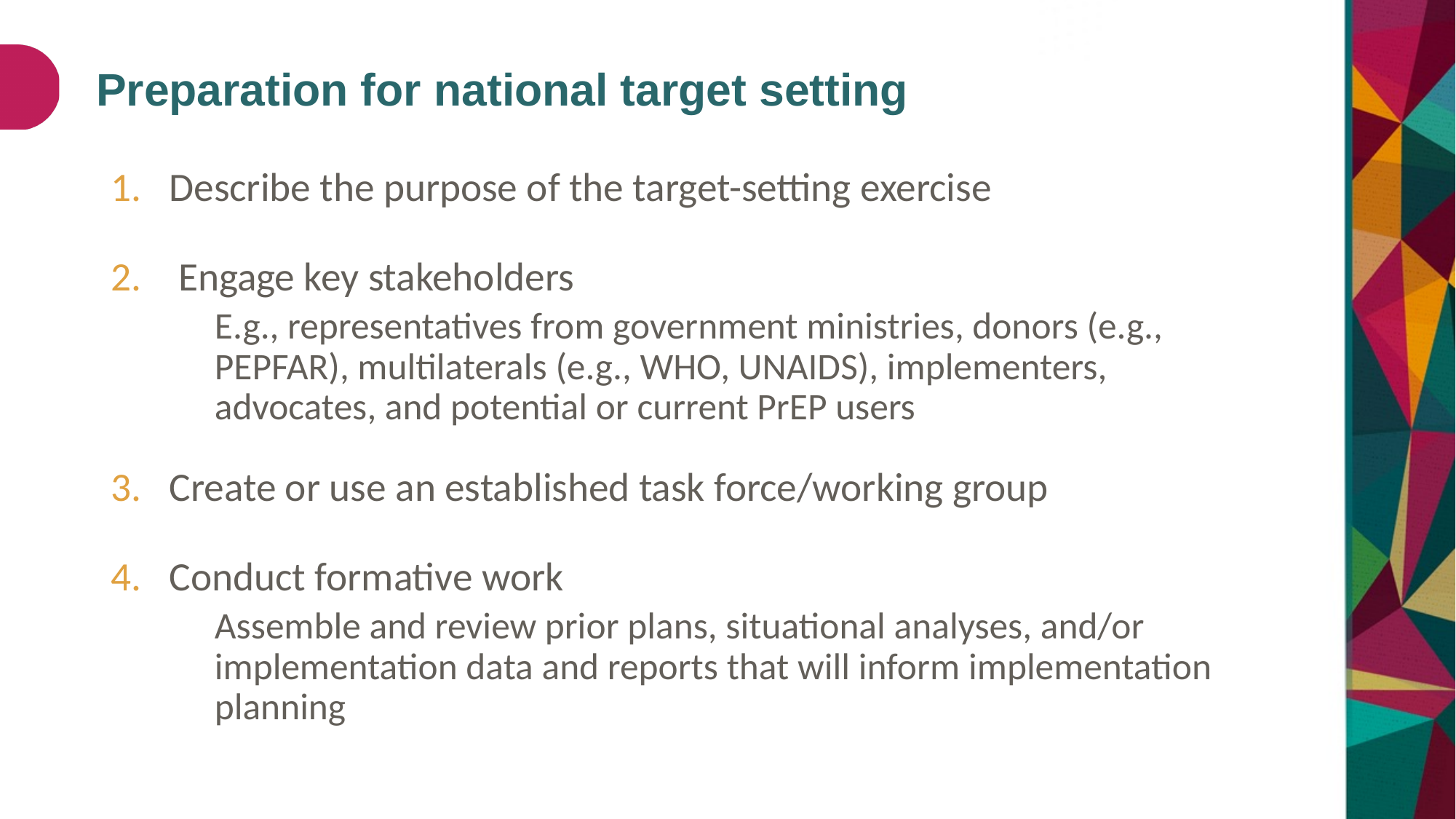

# Preparation for national target setting
Describe the purpose of the target-setting exercise

 Engage key stakeholders
E.g., representatives from government ministries, donors (e.g., PEPFAR), multilaterals (e.g., WHO, UNAIDS), implementers, advocates, and potential or current PrEP users

Create or use an established task force/working group

Conduct formative work
Assemble and review prior plans, situational analyses, and/or implementation data and reports that will inform implementation planning